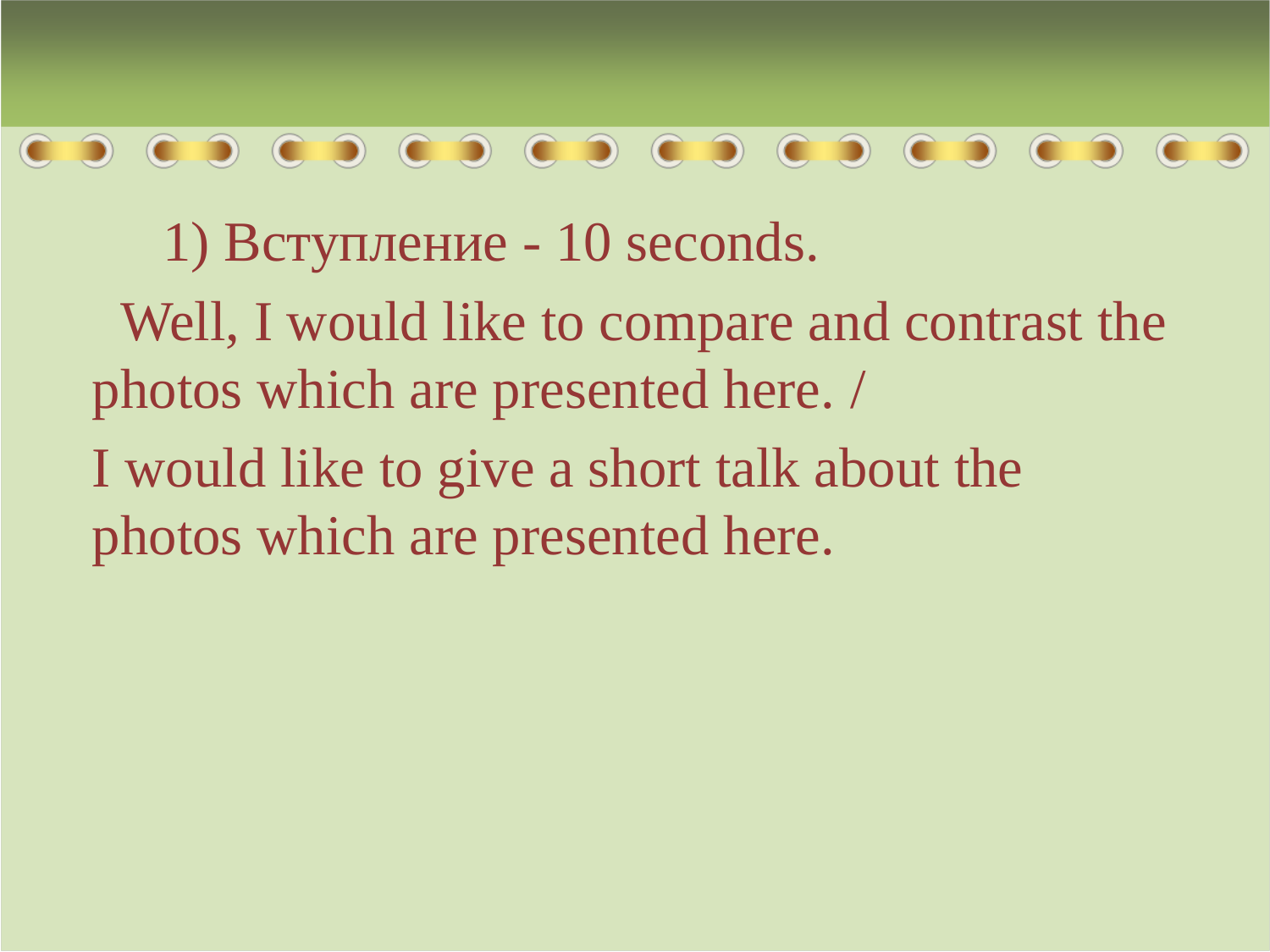

1) Вступление - 10 seconds.
  Well, I would like to compare and contrast the photos which are presented here. /
I would like to give a short talk about the photos which are presented here.